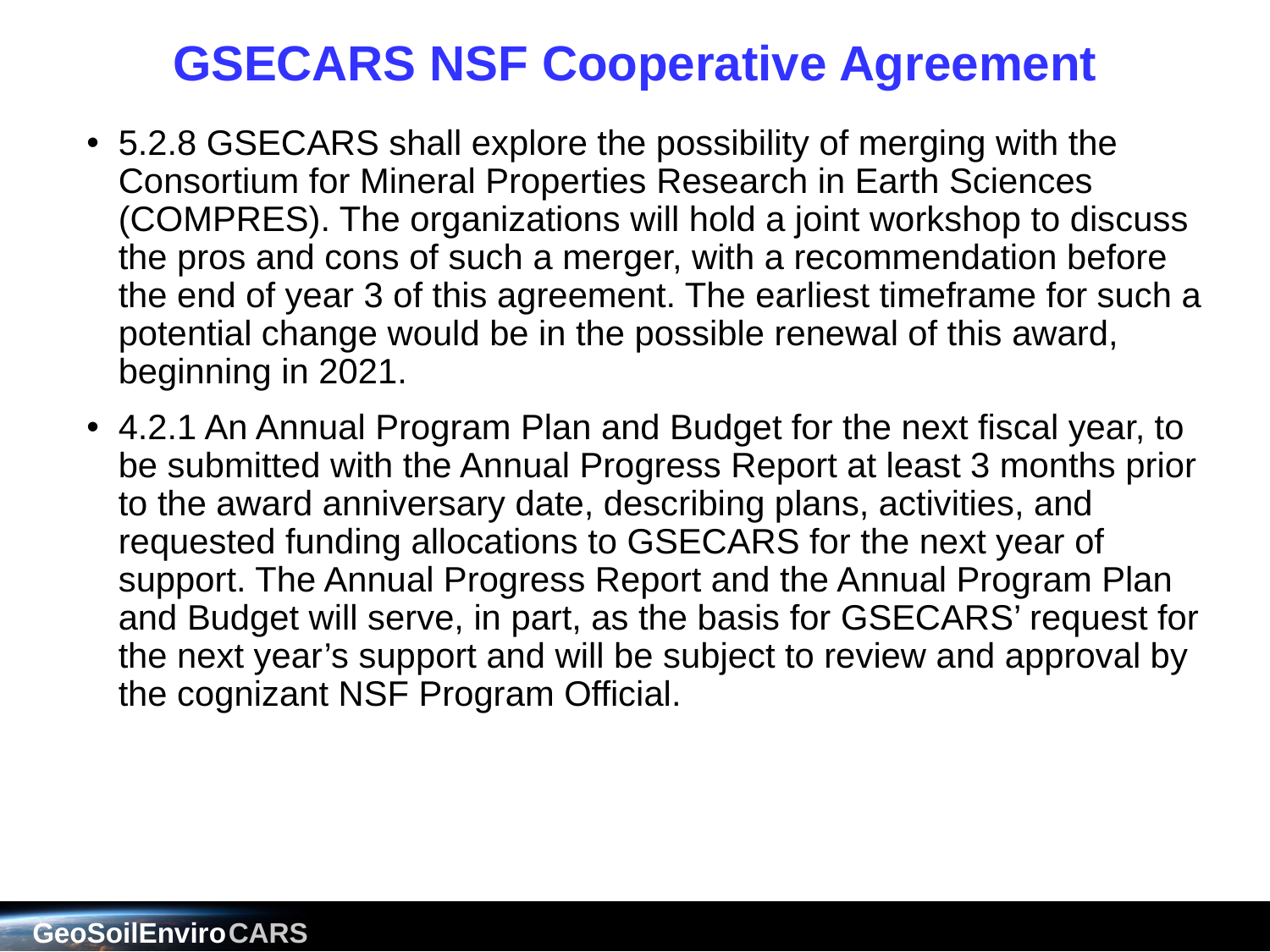

# GSECARS NSF Cooperative Agreement
5.2.8 GSECARS shall explore the possibility of merging with the Consortium for Mineral Properties Research in Earth Sciences (COMPRES). The organizations will hold a joint workshop to discuss the pros and cons of such a merger, with a recommendation before the end of year 3 of this agreement. The earliest timeframe for such a potential change would be in the possible renewal of this award, beginning in 2021.
4.2.1 An Annual Program Plan and Budget for the next fiscal year, to be submitted with the Annual Progress Report at least 3 months prior to the award anniversary date, describing plans, activities, and requested funding allocations to GSECARS for the next year of support. The Annual Progress Report and the Annual Program Plan and Budget will serve, in part, as the basis for GSECARS’ request for the next year’s support and will be subject to review and approval by the cognizant NSF Program Official.